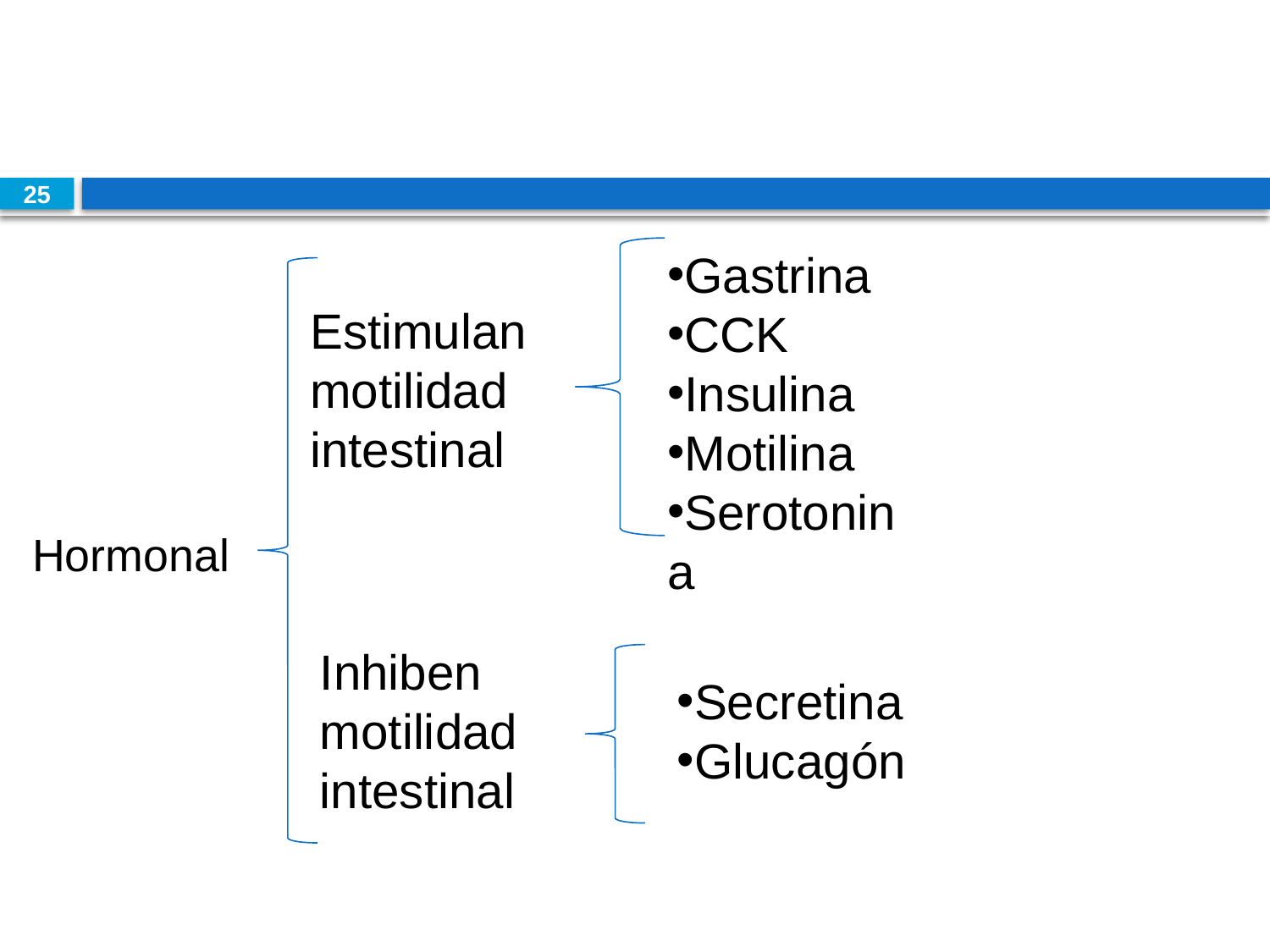

#
25

Gastrina
CCK
Insulina
Motilina
Serotonina

Hormonal

Estimulan motilidad intestinal
Inhiben motilidad intestinal

Secretina
Glucagón